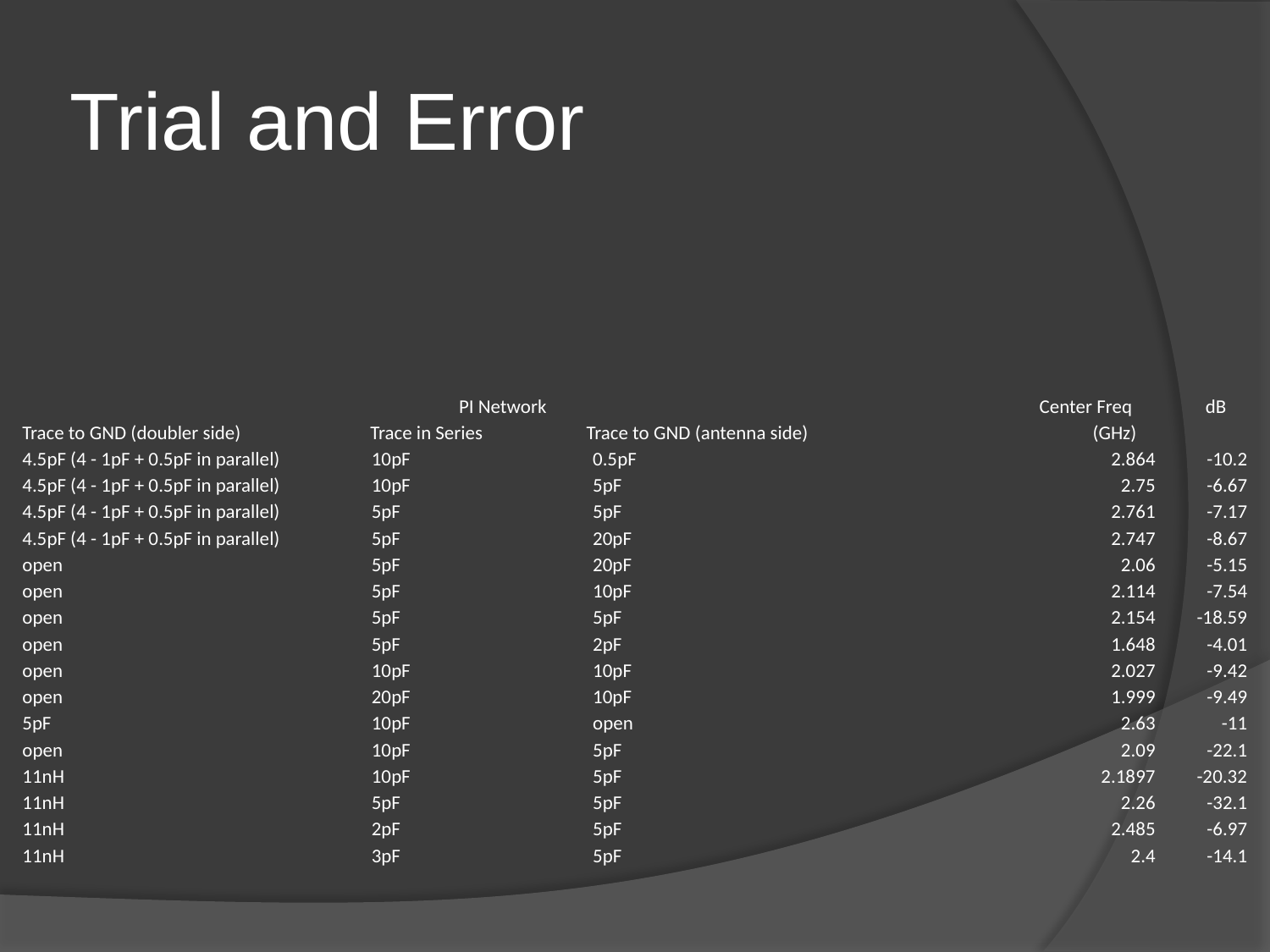

# Trial and Error
| PI Network |  |  | Center Freq | dB |
| --- | --- | --- | --- | --- |
| Trace to GND (doubler side) | Trace in Series | Trace to GND (antenna side) | (GHz) |  |
| 4.5pF (4 - 1pF + 0.5pF in parallel) | 10pF | 0.5pF | 2.864 | -10.2 |
| --- | --- | --- | --- | --- |
| 4.5pF (4 - 1pF + 0.5pF in parallel) | 10pF | 5pF | 2.75 | -6.67 |
| 4.5pF (4 - 1pF + 0.5pF in parallel) | 5pF | 5pF | 2.761 | -7.17 |
| 4.5pF (4 - 1pF + 0.5pF in parallel) | 5pF | 20pF | 2.747 | -8.67 |
| open | 5pF | 20pF | 2.06 | -5.15 |
| open | 5pF | 10pF | 2.114 | -7.54 |
| open | 5pF | 5pF | 2.154 | -18.59 |
| open | 5pF | 2pF | 1.648 | -4.01 |
| open | 10pF | 10pF | 2.027 | -9.42 |
| open | 20pF | 10pF | 1.999 | -9.49 |
| 5pF | 10pF | open | 2.63 | -11 |
| open | 10pF | 5pF | 2.09 | -22.1 |
| 11nH | 10pF | 5pF | 2.1897 | -20.32 |
| 11nH | 5pF | 5pF | 2.26 | -32.1 |
| 11nH | 2pF | 5pF | 2.485 | -6.97 |
| 11nH | 3pF | 5pF | 2.4 | -14.1 |